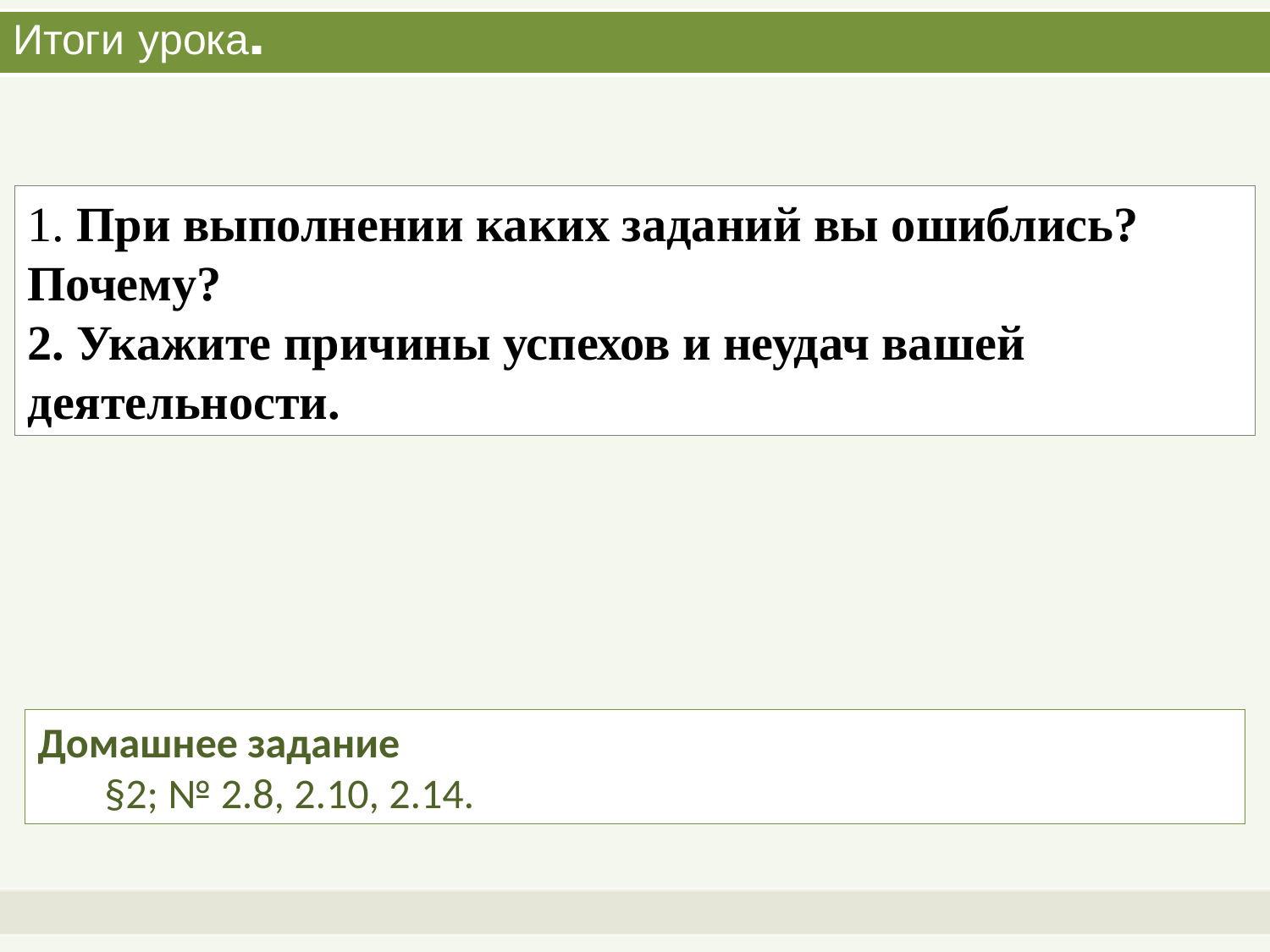

# Итоги урока.

1. При выполнении каких заданий вы ошиблись? Почему?
2. Укажите причины успехов и неудач вашей деятельности.
Домашнее задание
       §2; № 2.8, 2.10, 2.14.